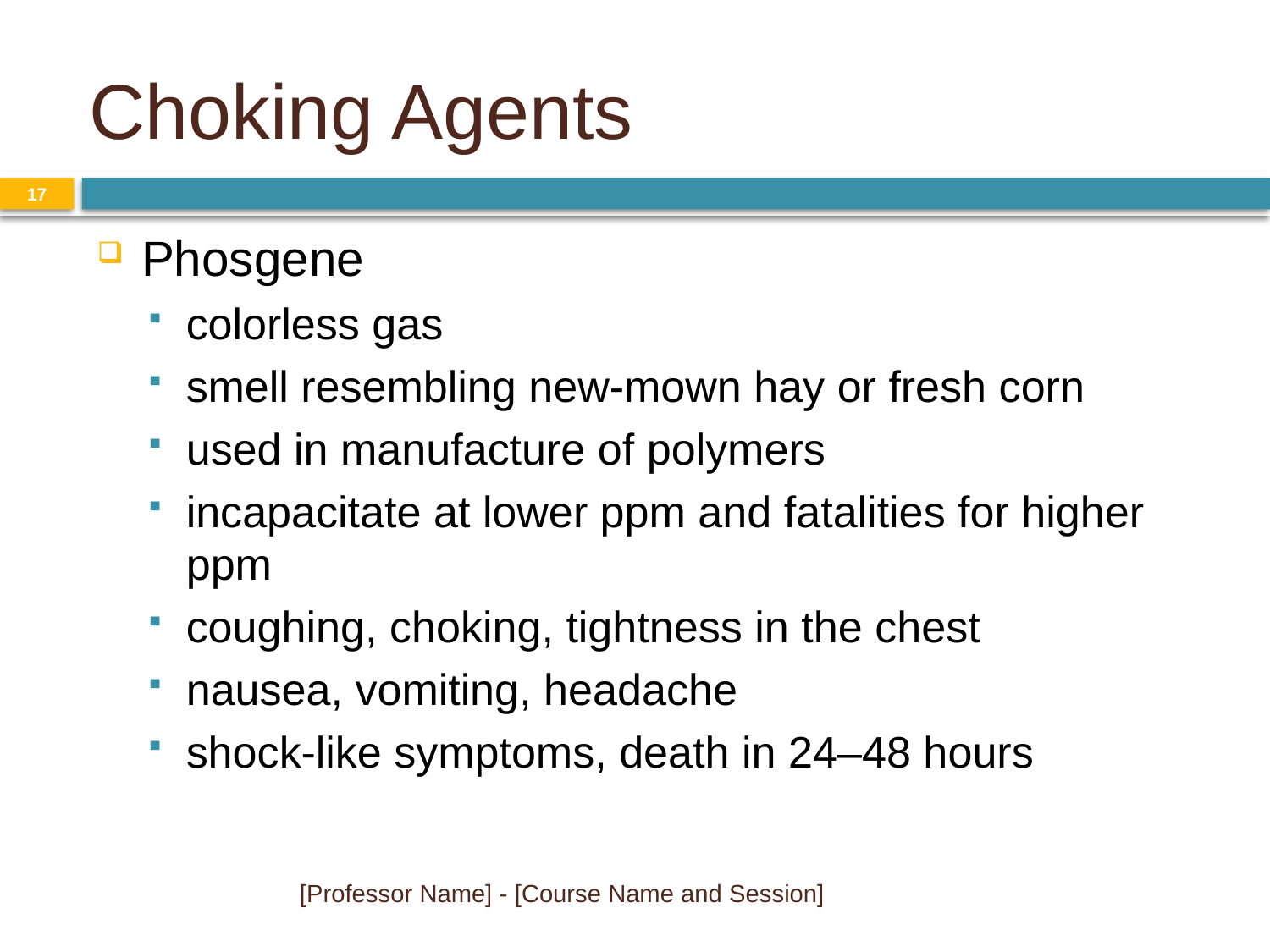

# Choking Agents
17
Phosgene
colorless gas
smell resembling new-mown hay or fresh corn
used in manufacture of polymers
incapacitate at lower ppm and fatalities for higher ppm
coughing, choking, tightness in the chest
nausea, vomiting, headache
shock-like symptoms, death in 24–48 hours

[Professor Name] - [Course Name and Session]